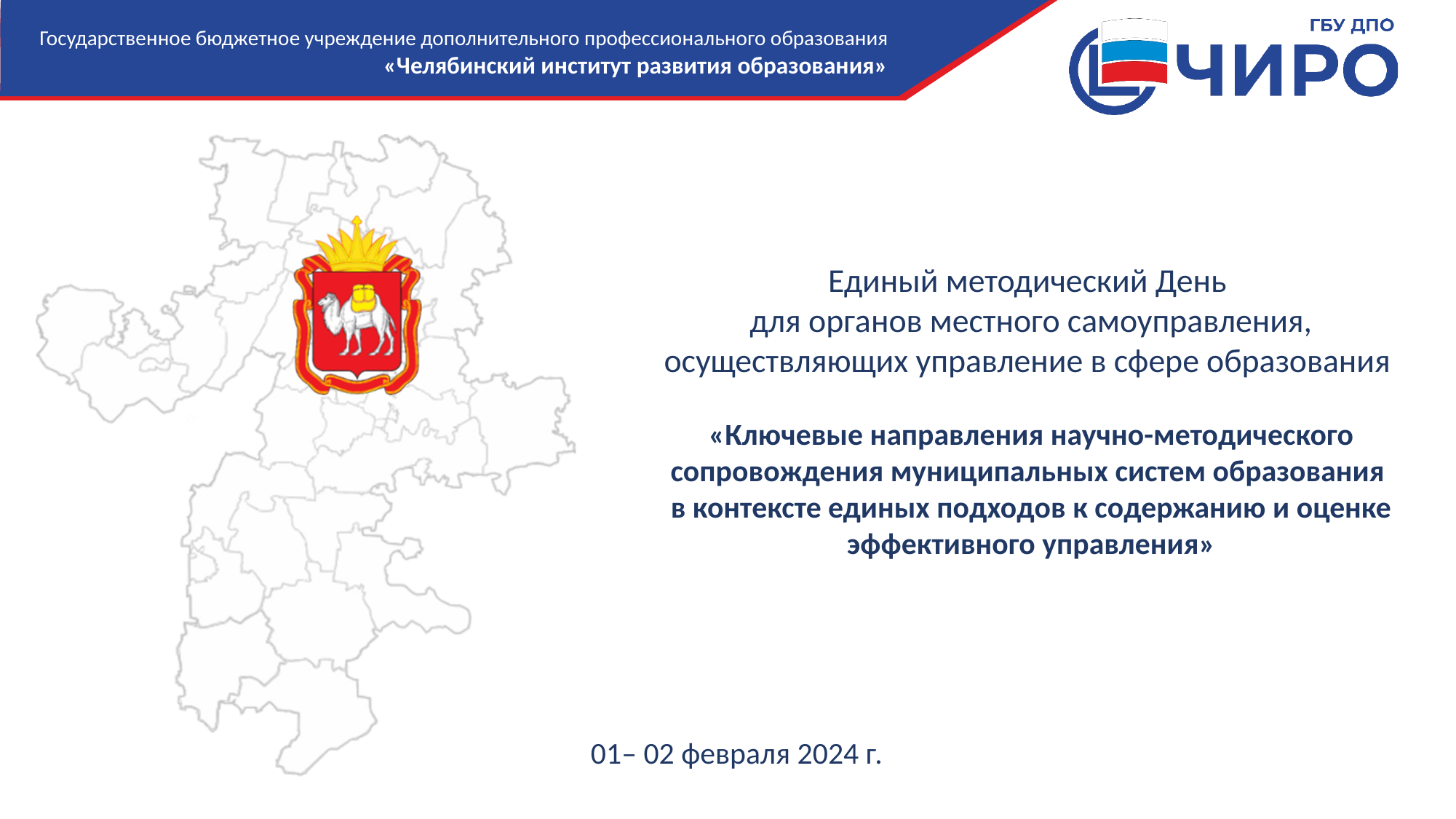

# Единый методический День для органов местного самоуправления, осуществляющих управление в сфере образования «Ключевые направления научно-методического сопровождения муниципальных систем образования в контексте единых подходов к содержанию и оценке эффективного управления»
01– 02 февраля 2024 г.